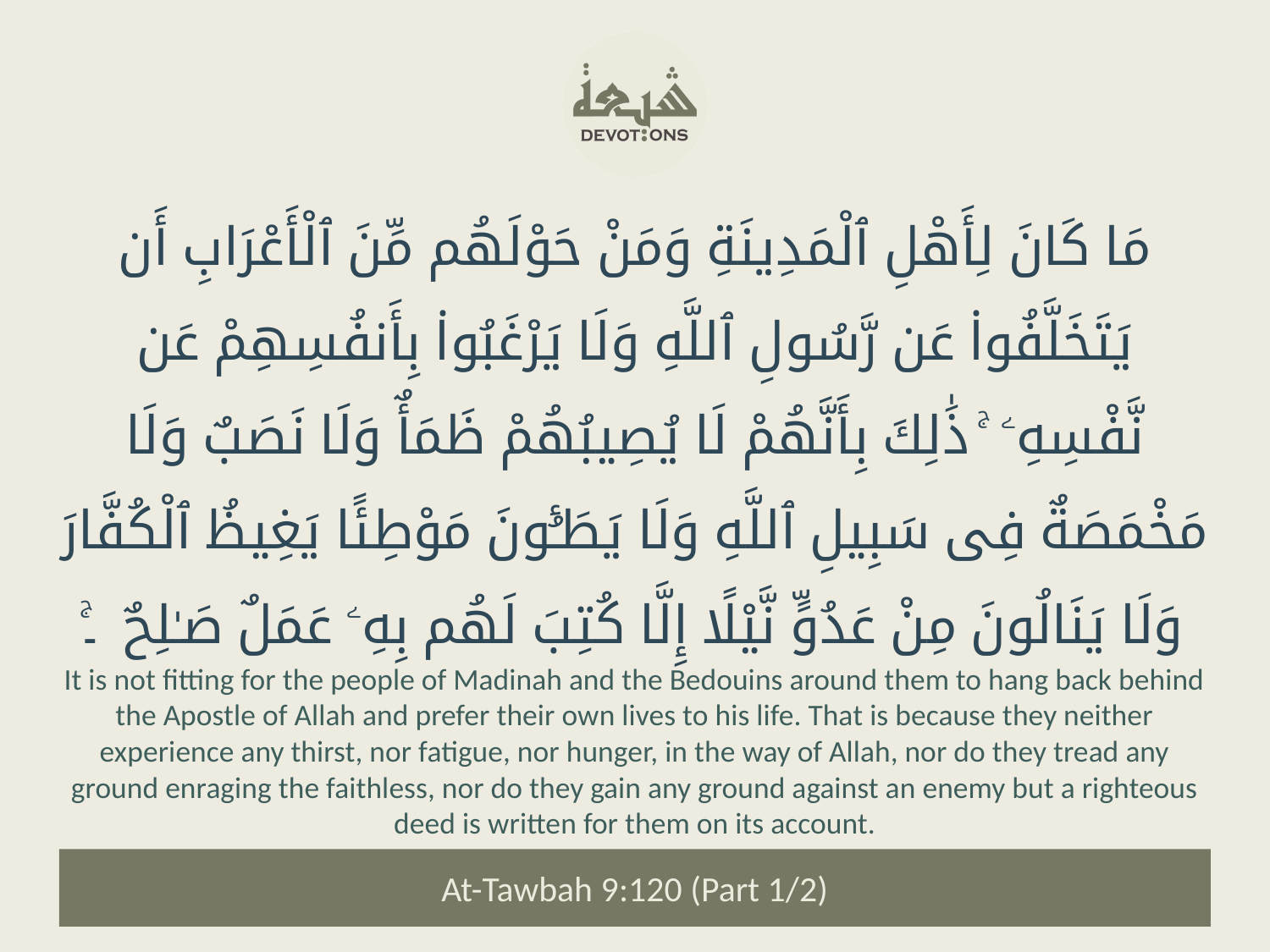

مَا كَانَ لِأَهْلِ ٱلْمَدِينَةِ وَمَنْ حَوْلَهُم مِّنَ ٱلْأَعْرَابِ أَن يَتَخَلَّفُوا۟ عَن رَّسُولِ ٱللَّهِ وَلَا يَرْغَبُوا۟ بِأَنفُسِهِمْ عَن نَّفْسِهِۦ ۚ ذَٰلِكَ بِأَنَّهُمْ لَا يُصِيبُهُمْ ظَمَأٌ وَلَا نَصَبٌ وَلَا مَخْمَصَةٌ فِى سَبِيلِ ٱللَّهِ وَلَا يَطَـُٔونَ مَوْطِئًا يَغِيظُ ٱلْكُفَّارَ وَلَا يَنَالُونَ مِنْ عَدُوٍّ نَّيْلًا إِلَّا كُتِبَ لَهُم بِهِۦ عَمَلٌ صَـٰلِحٌ  ۔ۚ
It is not fitting for the people of Madinah and the Bedouins around them to hang back behind the Apostle of Allah and prefer their own lives to his life. That is because they neither experience any thirst, nor fatigue, nor hunger, in the way of Allah, nor do they tread any ground enraging the faithless, nor do they gain any ground against an enemy but a righteous deed is written for them on its account.
At-Tawbah 9:120 (Part 1/2)